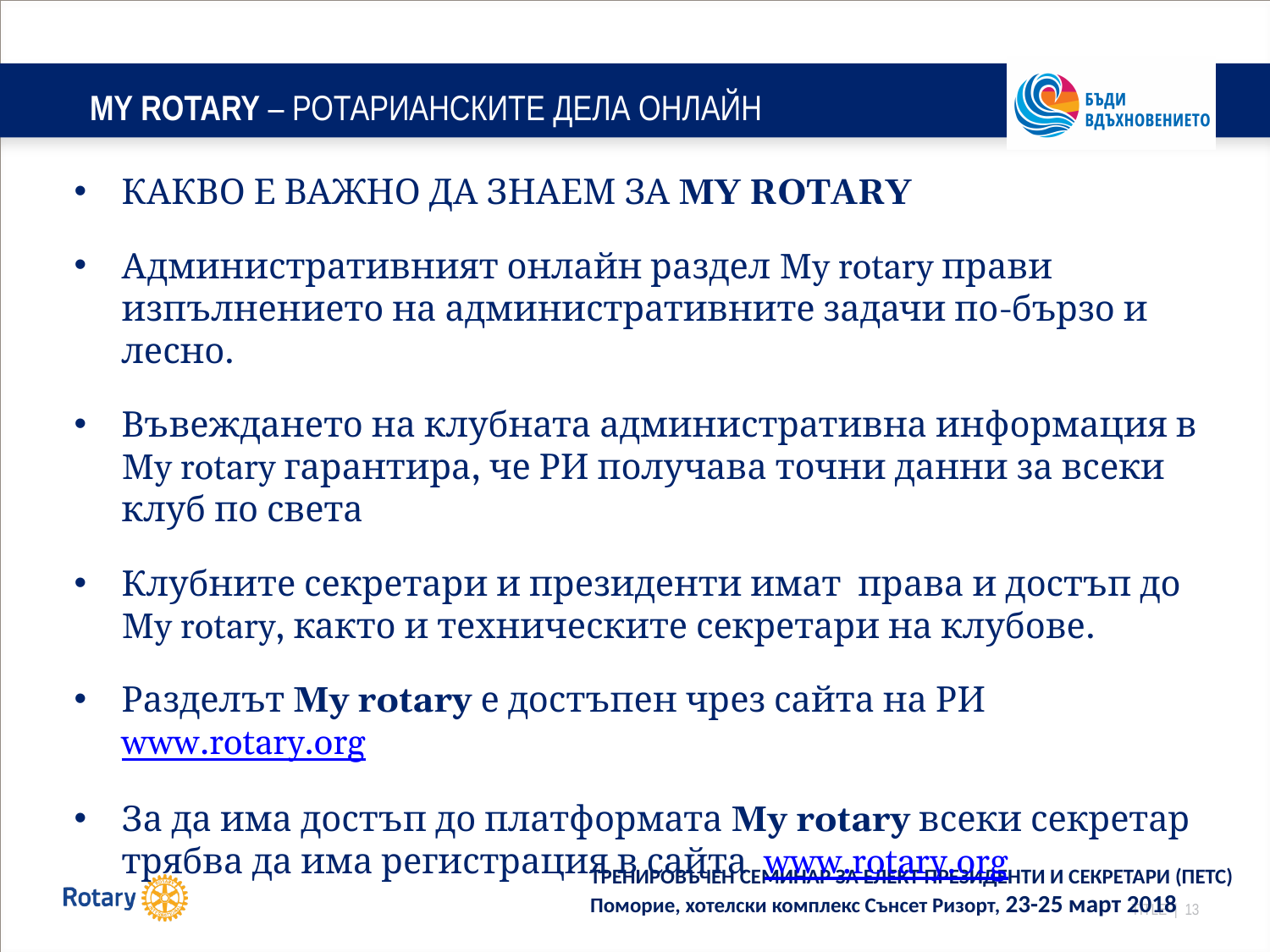

# MY ROTARY – РОТАРИАНСКИТЕ ДЕЛА ОНЛАЙН lg
КАКВО Е ВАЖНО ДА ЗНАЕМ ЗА MY ROTARY
Административният онлайн раздел My rotary прави изпълнението на административните задачи по-бързо и лесно.
Въвеждането на клубната административна информация в My rotary гарантира, че РИ получава точни данни за всеки клуб по света
Клубните секретари и президенти имат  права и достъп до My rotary, както и техническите секретари на клубове.
Разделът My rotary е достъпен чрез сайта на РИ  www.rotary.org
За да има достъп до платформата My rotary всеки секретар трябва да има регистрация в сайта  www.rotary.org